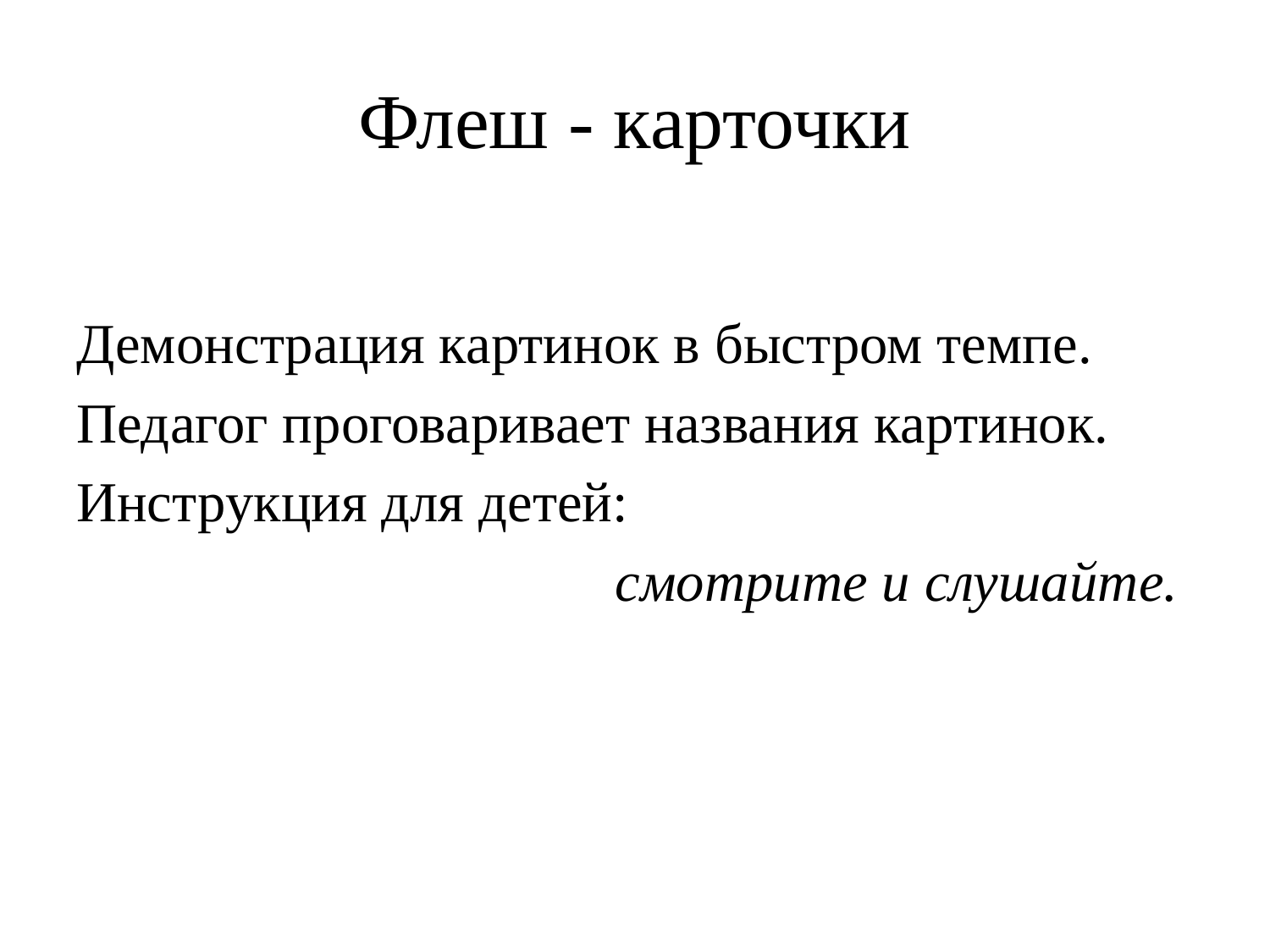

# Флеш - карточки

Демонстрация картинок в быстром темпе.
Педагог проговаривает названия картинок.
Инструкция для детей:
                                      смотрите и слушайте.